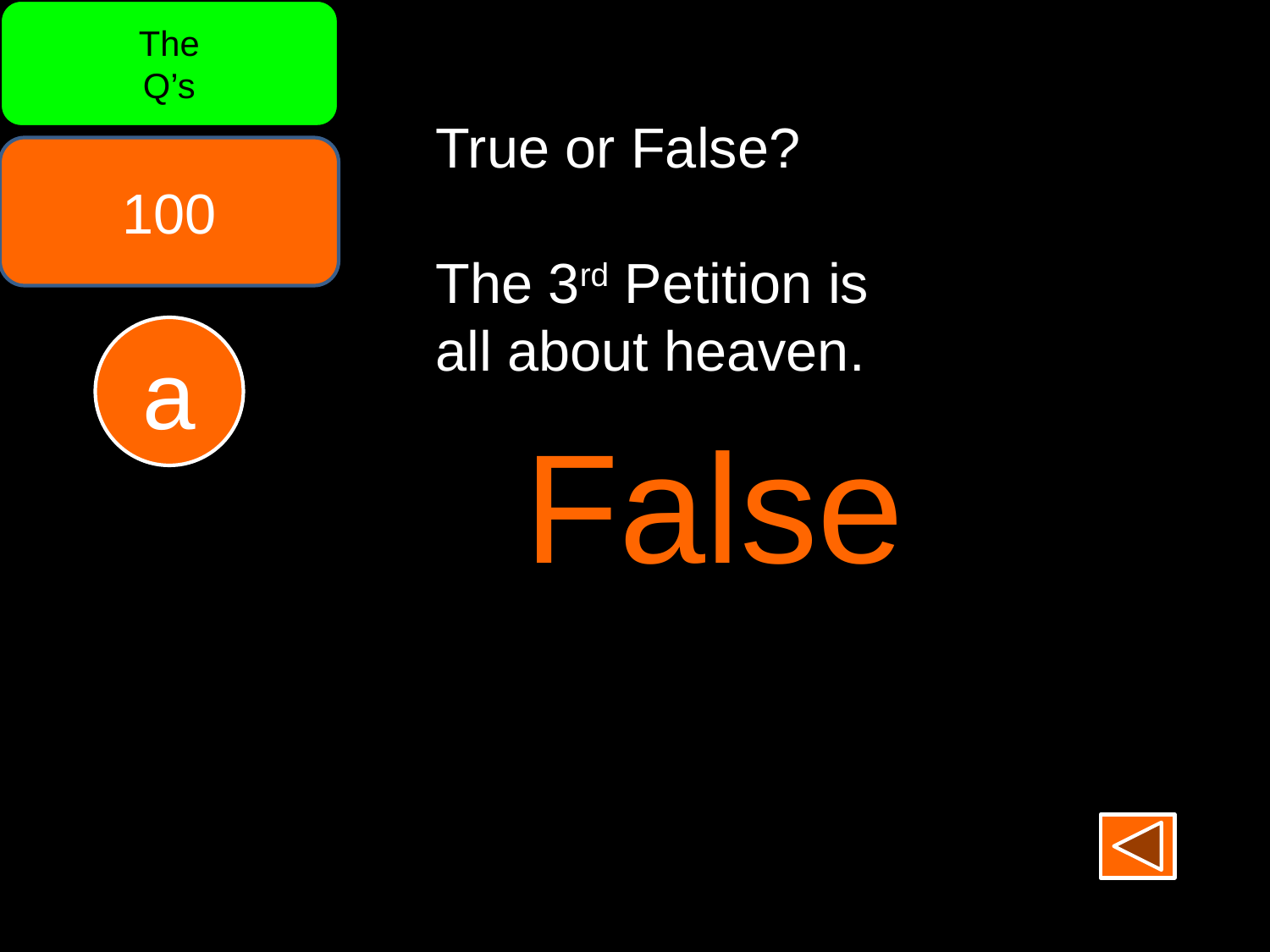

The
Q’s
True or False?

The 3rd Petition is
all about heaven.
100
a
False